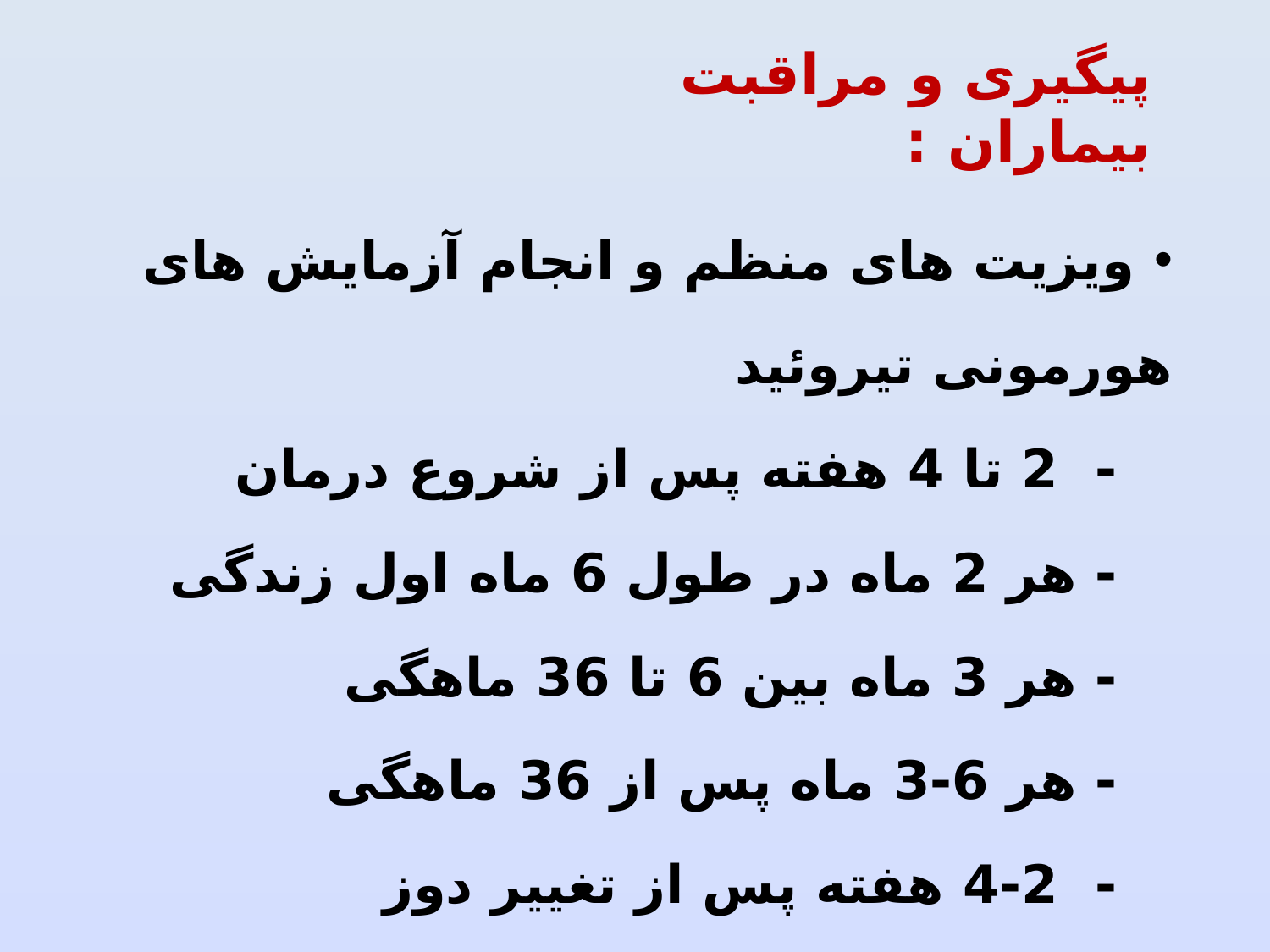

پیگیری و مراقبت بیماران :
 ویزیت های منظم و انجام آزمایش های هورمونی تیروئید
   -  2 تا 4 هفته پس از شروع درمان
   - هر 2 ماه در طول 6 ماه اول زندگی
   - هر 3 ماه بین 6 تا 36 ماهگی
   - هر 6-3 ماه پس از 36 ماهگی
   -  4-2 هفته پس از تغییر دوز لووتیروکسین
 اندازه گیری قد و وزن